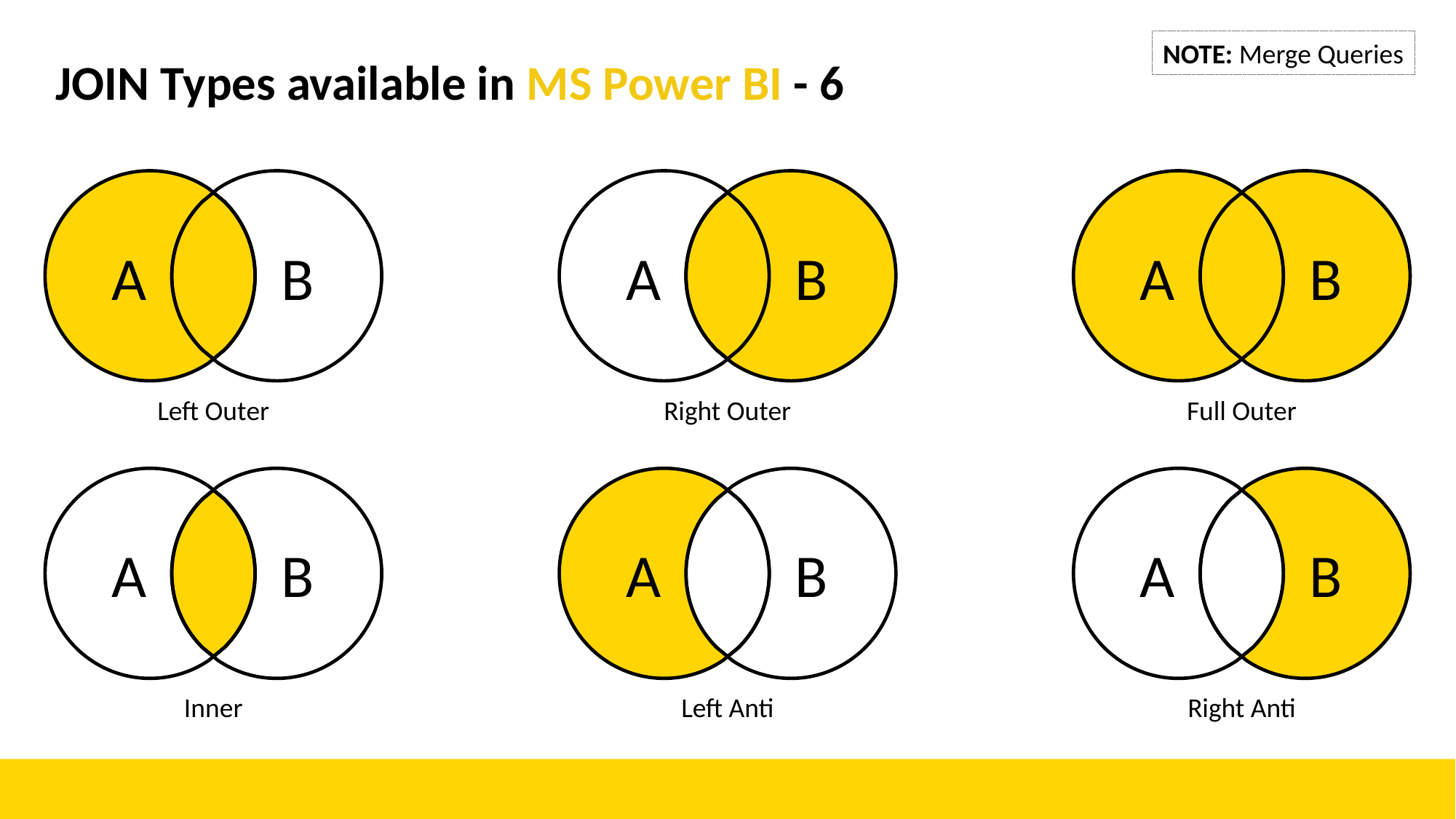

NOTE: Merge Queries
# JOIN Types available in MS Power BI - 6
A
B

A
B

A
B

Left Outer
Right Outer
Full Outer
A
B

A
B

A
B

Inner
Left Anti
Right Anti